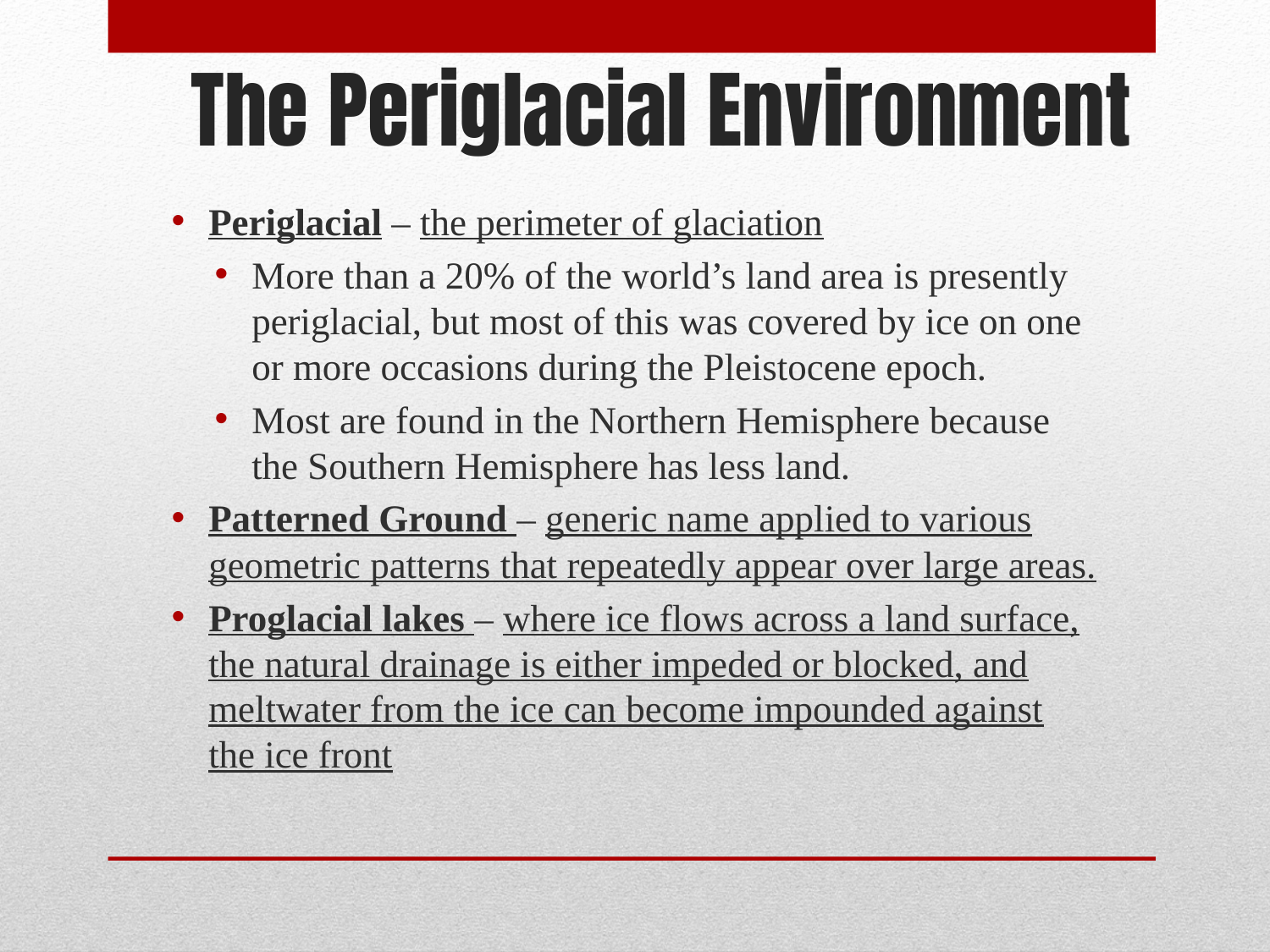

# The Periglacial Environment
Periglacial – the perimeter of glaciation
More than a 20% of the world’s land area is presently periglacial, but most of this was covered by ice on one or more occasions during the Pleistocene epoch.
Most are found in the Northern Hemisphere because the Southern Hemisphere has less land.
Patterned Ground – generic name applied to various geometric patterns that repeatedly appear over large areas.
Proglacial lakes – where ice flows across a land surface, the natural drainage is either impeded or blocked, and meltwater from the ice can become impounded against the ice front